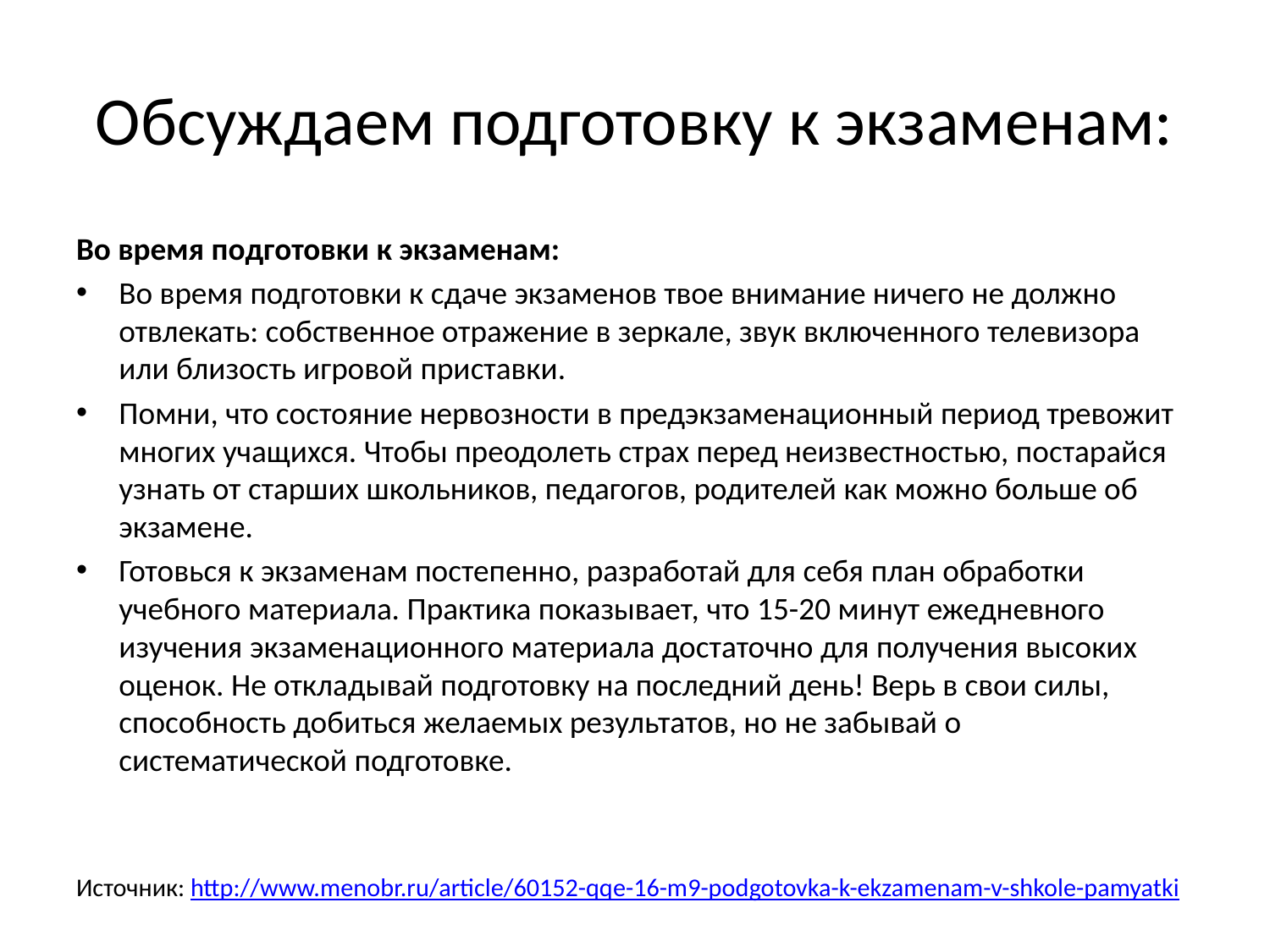

# Обсуждаем подготовку к экзаменам:
Во время подготовки к экзаменам:
Во время подготовки к сдаче экзаменов твое внимание ничего не должно отвлекать: собственное отражение в зеркале, звук включенного телевизора или близость игровой приставки.
Помни, что состояние нервозности в предэкзаменационный период тревожит многих учащихся. Чтобы преодолеть страх перед неизвестностью, постарайся узнать от старших школьников, педагогов, родителей как можно больше об экзамене.
Готовься к экзаменам постепенно, разработай для себя план обработки учебного материала. Практика показывает, что 15-20 минут ежедневного изучения экзаменационного материала достаточно для получения высоких оценок. Не откладывай подготовку на последний день! Верь в свои силы, способность добиться желаемых результатов, но не забывай о систематической подготовке.

Источник: http://www.menobr.ru/article/60152-qqe-16-m9-podgotovka-k-ekzamenam-v-shkole-pamyatki